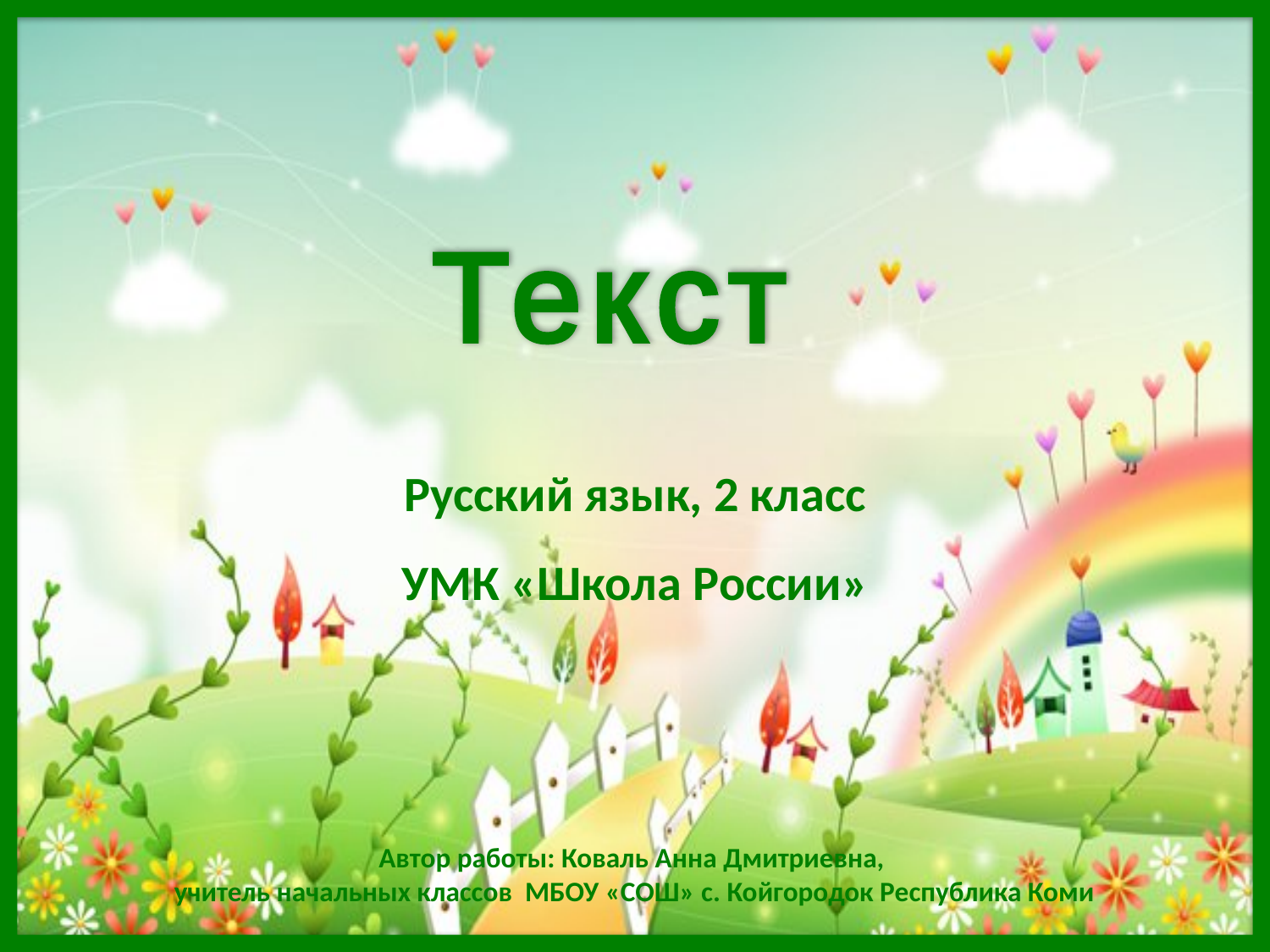

Текст
Русский язык, 2 класс
УМК «Школа России»
Автор работы: Коваль Анна Дмитриевна,
учитель начальных классов  МБОУ «СОШ» с. Койгородок Республика Коми